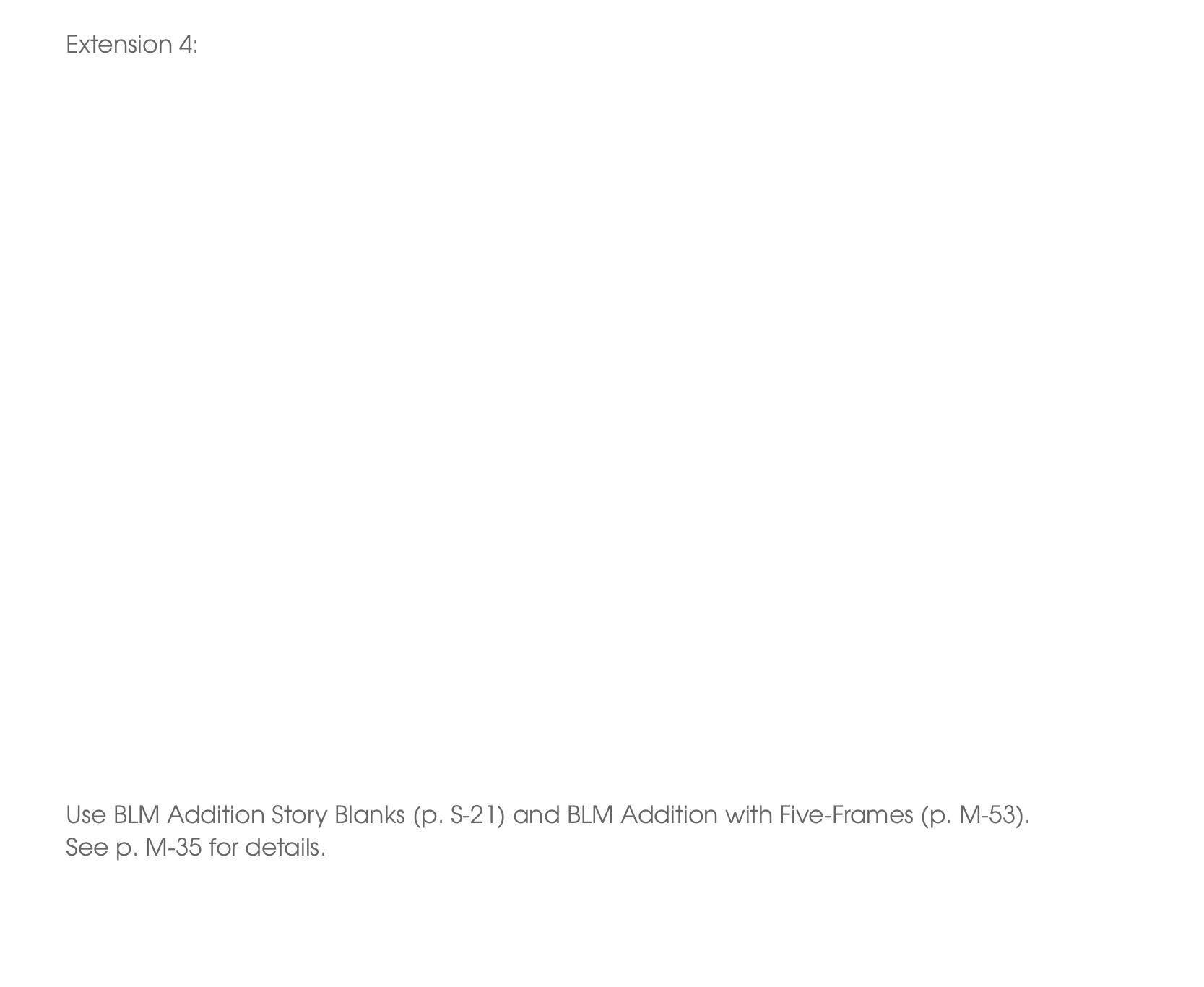

Extension 4:
Use BLM Addition Story Blanks (p. S-21) and BLM Addition with Five-Frames (p. M-53).
​See p. M-35 for details.